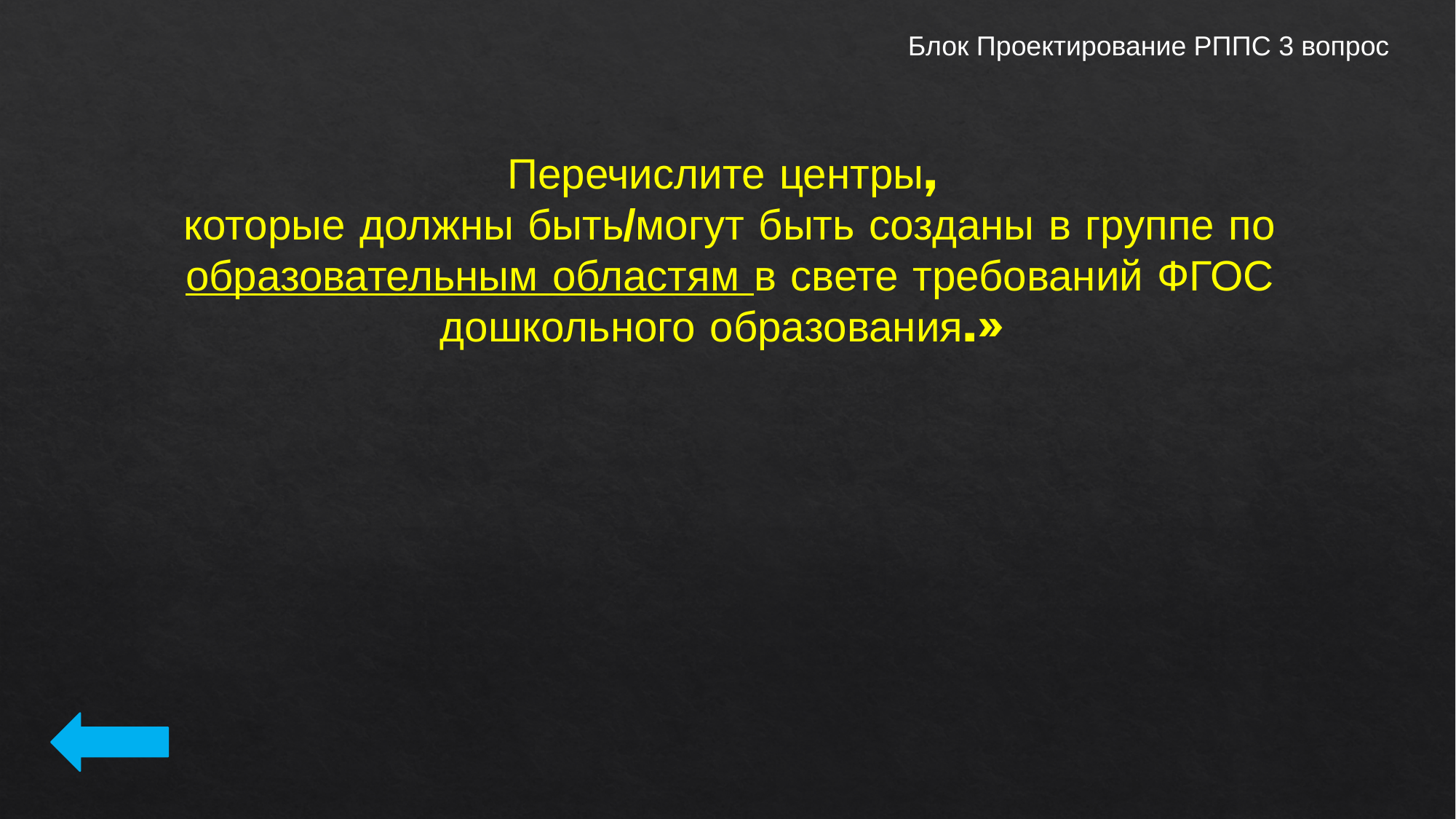

Блок Проектирование РППС 3 вопрос
Перечислите центры,
которые должны быть/могут быть созданы в группе по образовательным областям в свете требований ФГОС дошкольного образования.»